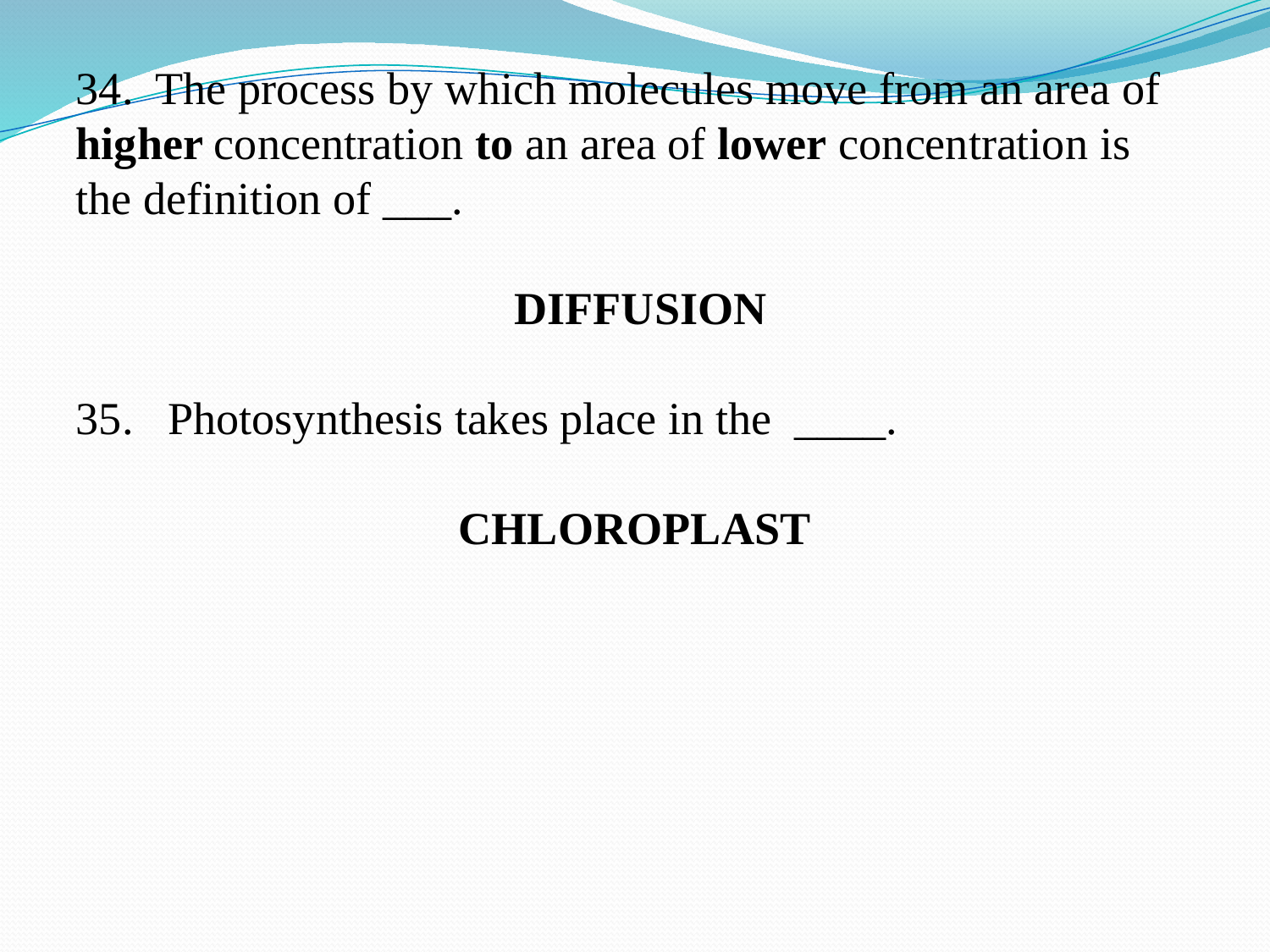

34.  The process by which molecules move from an area of higher concentration to an area of lower concentration is the definition of ___.

 DIFFUSION

35.   Photosynthesis takes place in the  ____.

CHLOROPLAST